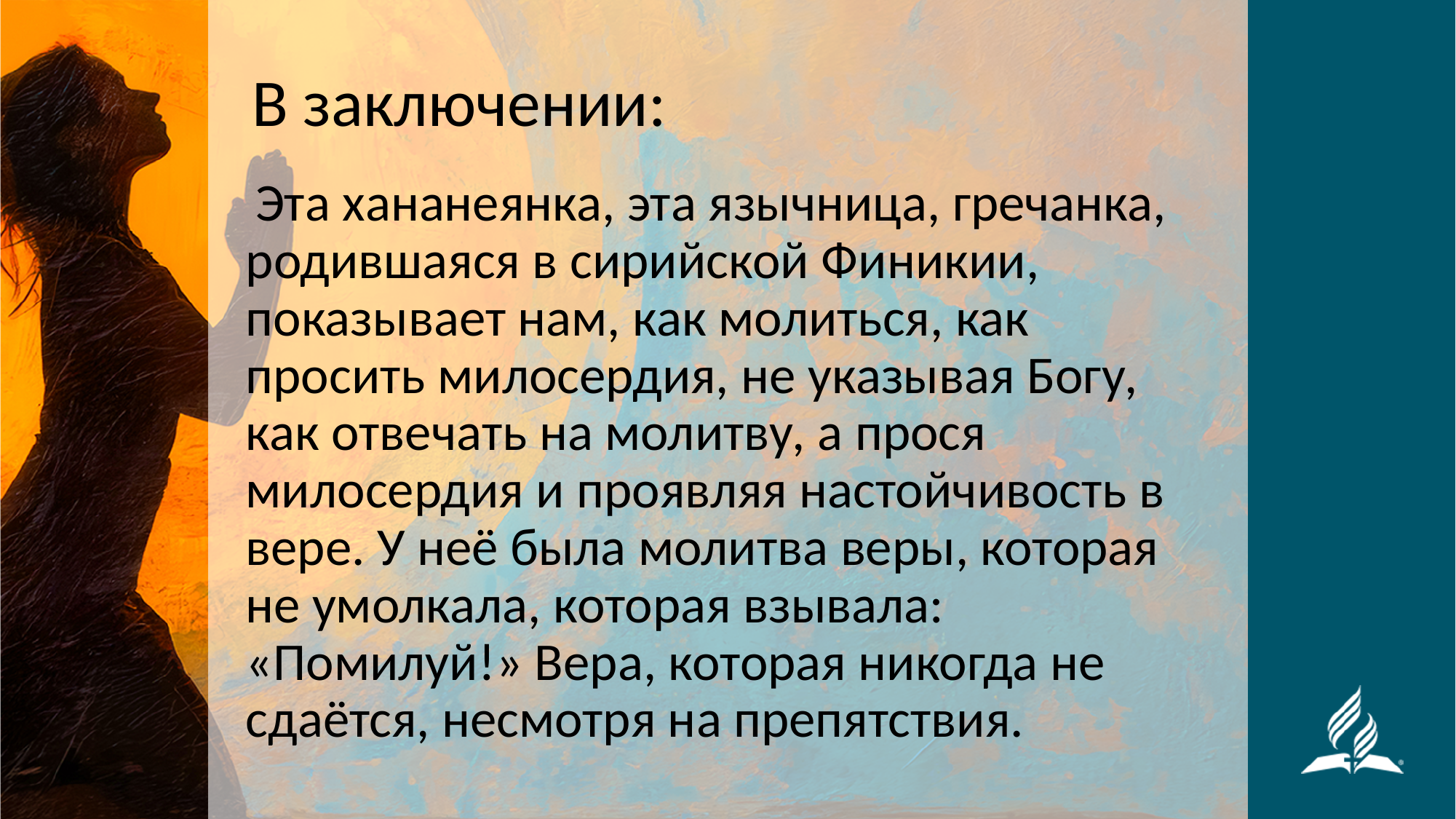

# В заключении:
 Эта хананеянка, эта язычница, гречанка, родившаяся в сирийской Финикии, показывает нам, как молиться, как просить милосердия, не указывая Богу, как отвечать на молитву, а прося милосердия и проявляя настойчивость в вере. У неё была молитва веры, которая не умолкала, которая взывала: «Помилуй!» Вера, которая никогда не сдаётся, несмотря на препятствия.